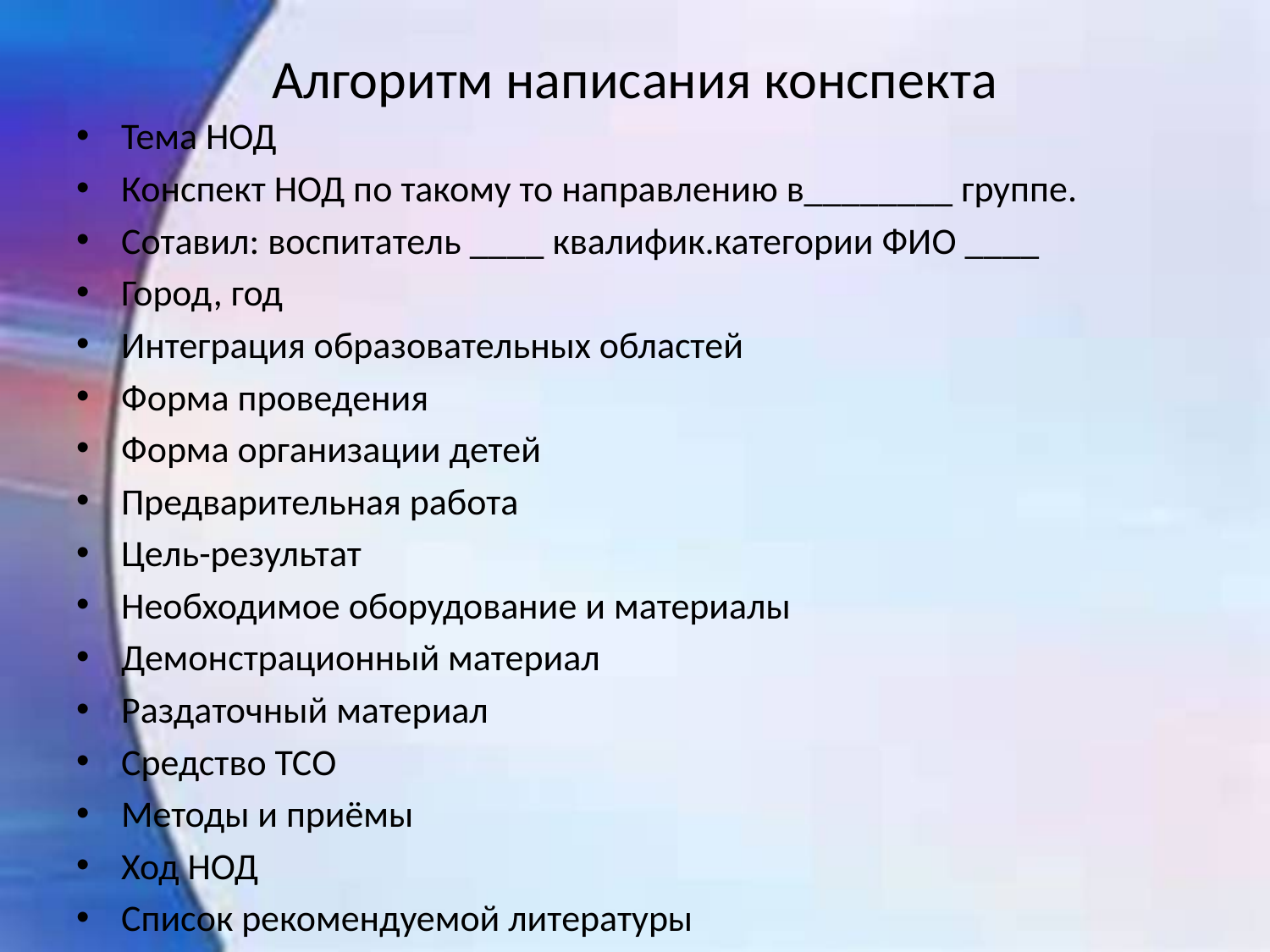

# Алгоритм написания конспекта
Тема НОД
Конспект НОД по такому то направлению в________ группе.
Сотавил: воспитатель ____ квалифик.категории ФИО ____
Город, год
Интеграция образовательных областей
Форма проведения
Форма организации детей
Предварительная работа
Цель-результат
Необходимое оборудование и материалы
Демонстрационный материал
Раздаточный материал
Средство ТСО
Методы и приёмы
Ход НОД
Список рекомендуемой литературы